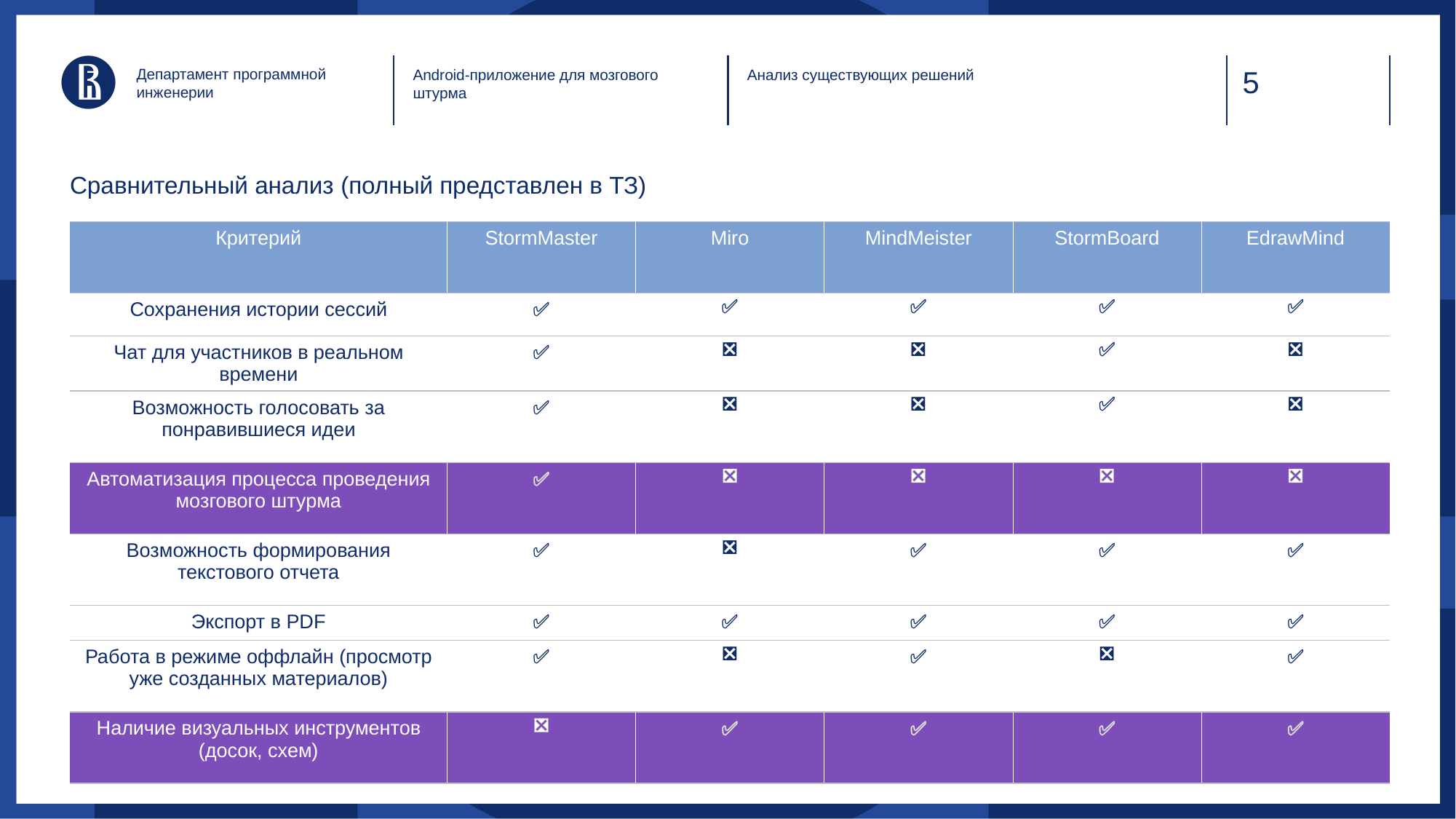

Департамент программной инженерии
Android-приложение для мозгового штурма
Анализ существующих решений
Сравнительный анализ (полный представлен в ТЗ)
| Критерий | StormMaster | Miro | MindMeister | StormBoard | EdrawMind |
| --- | --- | --- | --- | --- | --- |
| Сохранения истории сессий | ✅ | ✅ | ✅ | ✅ | ✅ |
| Чат для участников в реальном времени | ✅ | ❎ | ❎ | ✅ | ❎ |
| Возможность голосовать за понравившиеся идеи | ✅ | ❎ | ❎ | ✅ | ❎ |
| Автоматизация процесса проведения мозгового штурма | ✅ | ❎ | ❎ | ❎ | ❎ |
| Возможность формирования текстового отчета | ✅ | ❎ | ✅ | ✅ | ✅ |
| Экспорт в PDF | ✅ | ✅ | ✅ | ✅ | ✅ |
| Работа в режиме оффлайн (просмотр уже созданных материалов) | ✅ | ❎ | ✅ | ❎ | ✅ |
| Наличие визуальных инструментов (досок, схем) | ❎ | ✅ | ✅ | ✅ | ✅ |